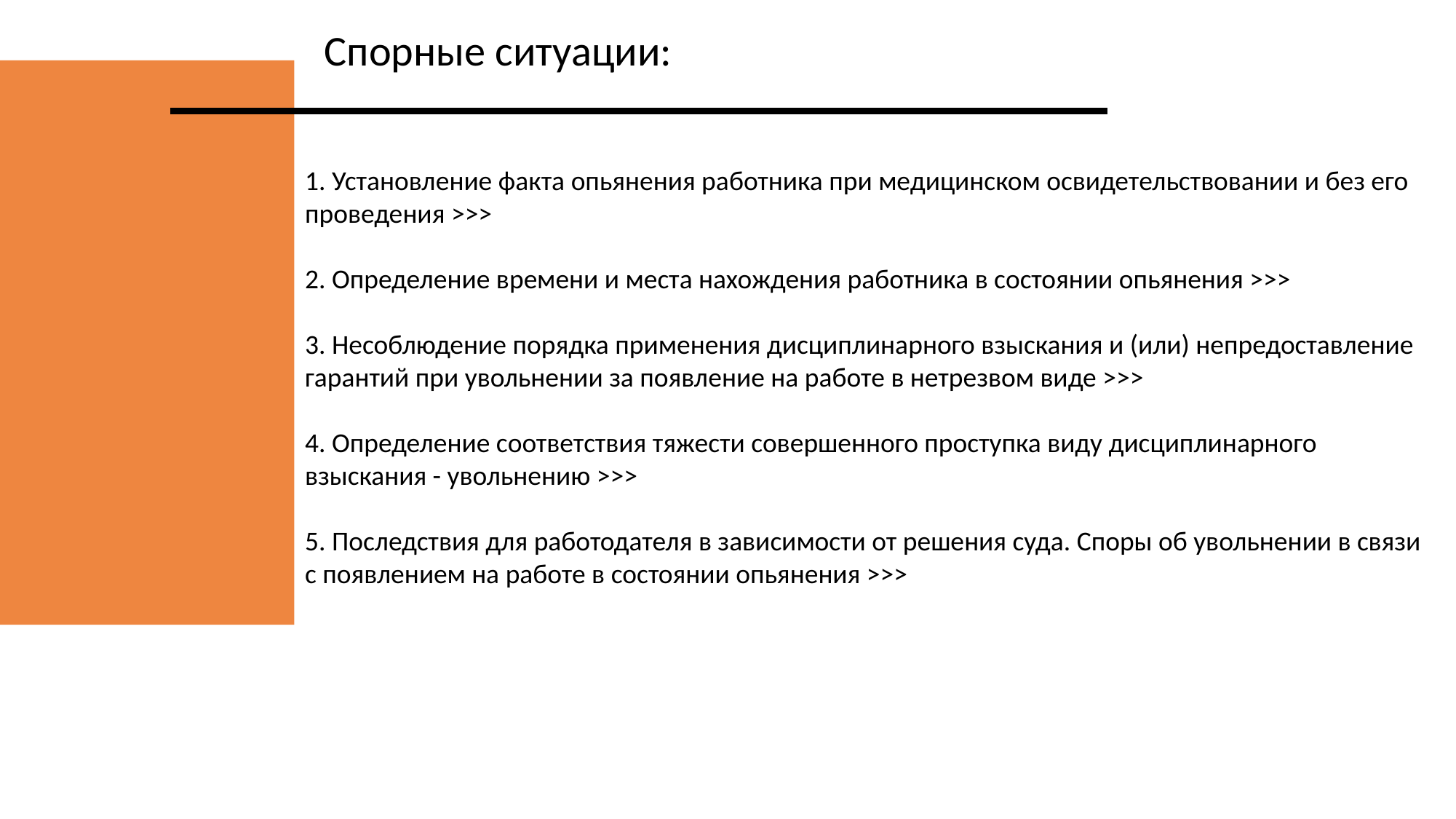

Спорные ситуации:

1. Установление факта опьянения работника при медицинском освидетельствовании и без его проведения >>>

2. Определение времени и места нахождения работника в состоянии опьянения >>>

3. Несоблюдение порядка применения дисциплинарного взыскания и (или) непредоставление гарантий при увольнении за появление на работе в нетрезвом виде >>>

4. Определение соответствия тяжести совершенного проступка виду дисциплинарного взыскания - увольнению >>>

5. Последствия для работодателя в зависимости от решения суда. Споры об увольнении в связи с появлением на работе в состоянии опьянения >>>